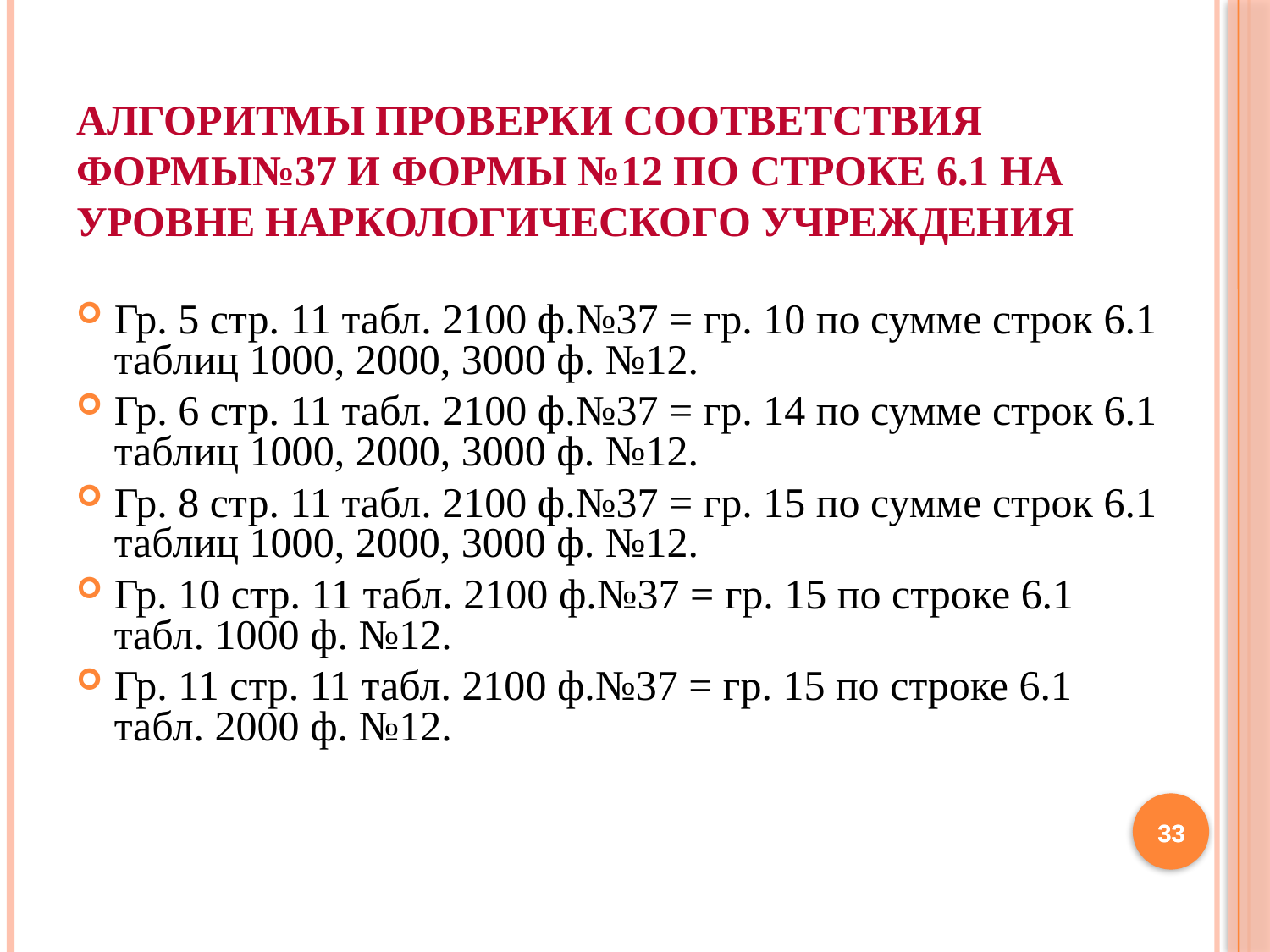

АЛГОРИТМЫ ПРОВЕРКИ СООТВЕТСТВИЯ ФОРМЫ№37 И ФОРМЫ №12 ПО СТРОКЕ 6.1 НА УРОВНЕ НАРКОЛОГИЧЕСКОГО УЧРЕЖДЕНИЯ
Гр. 5 стр. 11 табл. 2100 ф.№37 = гр. 10 по сумме строк 6.1 таблиц 1000, 2000, 3000 ф. №12.
Гр. 6 стр. 11 табл. 2100 ф.№37 = гр. 14 по сумме строк 6.1 таблиц 1000, 2000, 3000 ф. №12.
Гр. 8 стр. 11 табл. 2100 ф.№37 = гр. 15 по сумме строк 6.1 таблиц 1000, 2000, 3000 ф. №12.
Гр. 10 стр. 11 табл. 2100 ф.№37 = гр. 15 по строке 6.1 табл. 1000 ф. №12.
Гр. 11 стр. 11 табл. 2100 ф.№37 = гр. 15 по строке 6.1 табл. 2000 ф. №12.
33
33